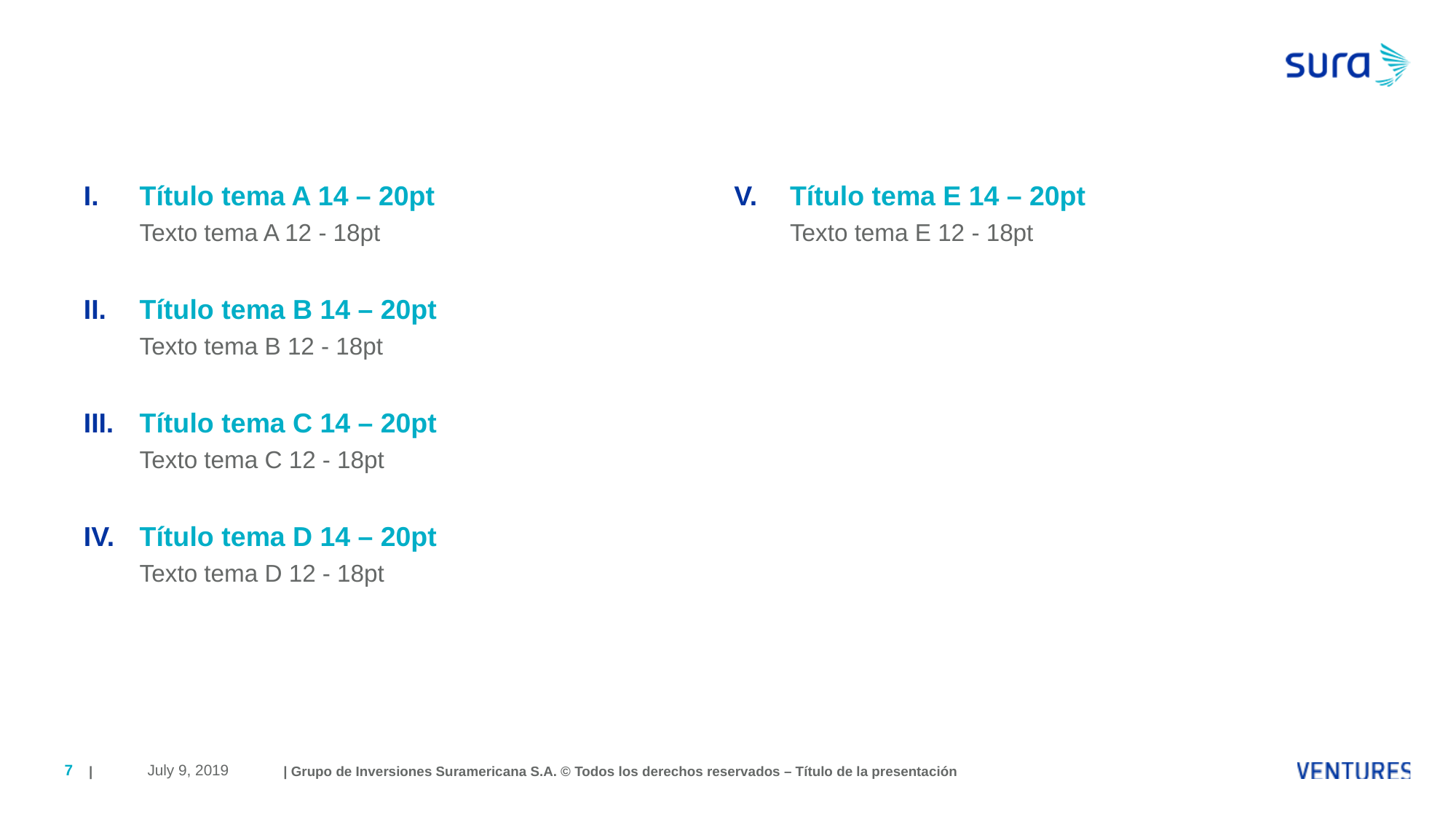

#
Título tema A 14 – 20pt
Texto tema A 12 - 18pt
Título tema B 14 – 20pt
Texto tema B 12 - 18pt
Título tema C 14 – 20pt
Texto tema C 12 - 18pt
Título tema D 14 – 20pt
Texto tema D 12 - 18pt
Título tema E 14 – 20pt
Texto tema E 12 - 18pt

|                                                  | Grupo de Inversiones Suramericana S.A. © Todos los derechos reservados – Título de la presentación
7
July 9, 2019